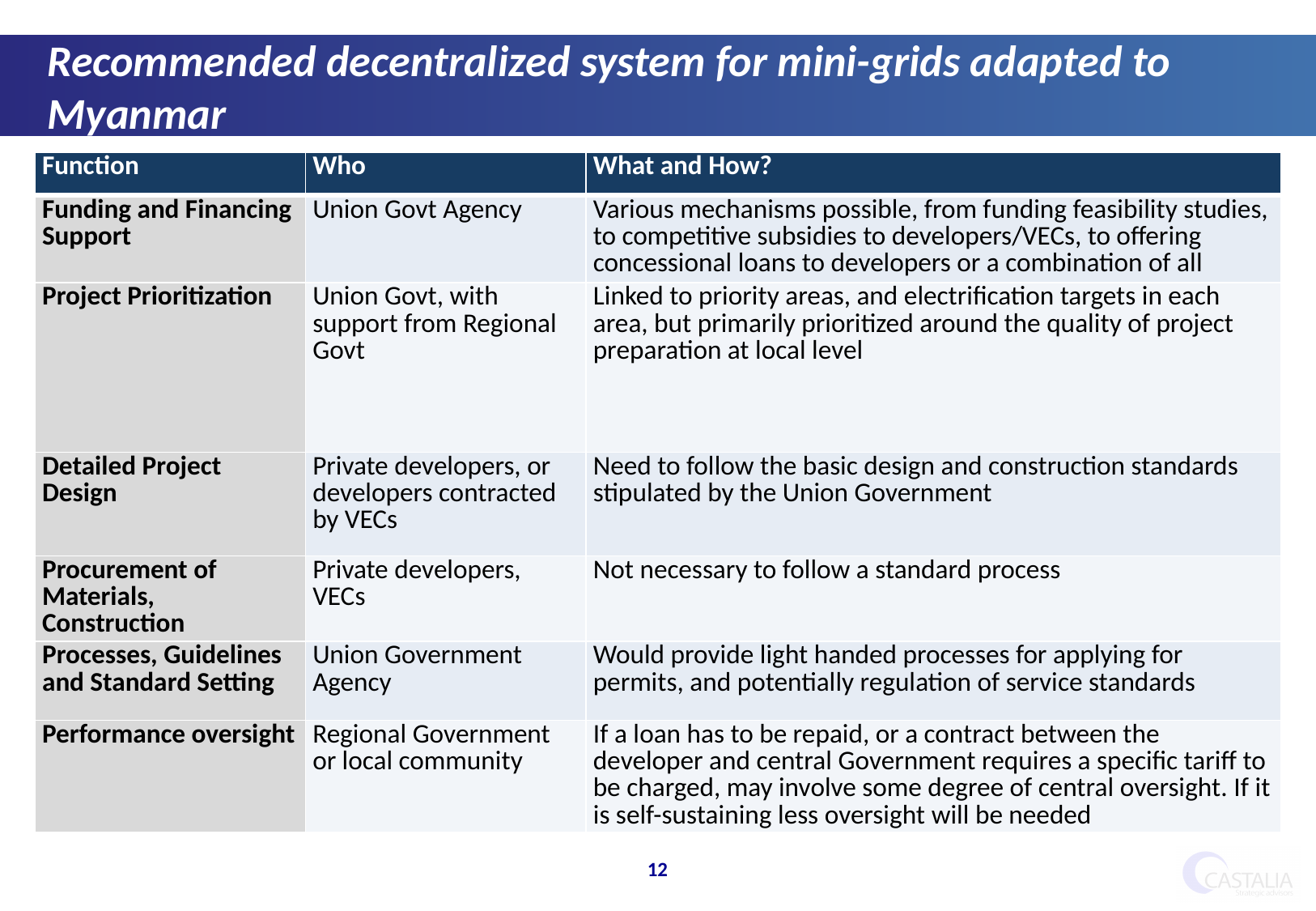

Recommended decentralized system for mini-grids adapted to Myanmar
| Function | Who | What and How? |
| --- | --- | --- |
| Funding and Financing Support | Union Govt Agency | Various mechanisms possible, from funding feasibility studies, to competitive subsidies to developers/VECs, to offering concessional loans to developers or a combination of all |
| Project Prioritization | Union Govt, with support from Regional Govt | Linked to priority areas, and electrification targets in each area, but primarily prioritized around the quality of project preparation at local level |
| Detailed Project Design | Private developers, or developers contracted by VECs | Need to follow the basic design and construction standards stipulated by the Union Government |
| Procurement of Materials, Construction | Private developers, VECs | Not necessary to follow a standard process |
| Processes, Guidelines and Standard Setting | Union Government Agency | Would provide light handed processes for applying for permits, and potentially regulation of service standards |
| Performance oversight | Regional Government or local community | If a loan has to be repaid, or a contract between the developer and central Government requires a specific tariff to be charged, may involve some degree of central oversight. If it is self-sustaining less oversight will be needed |
12